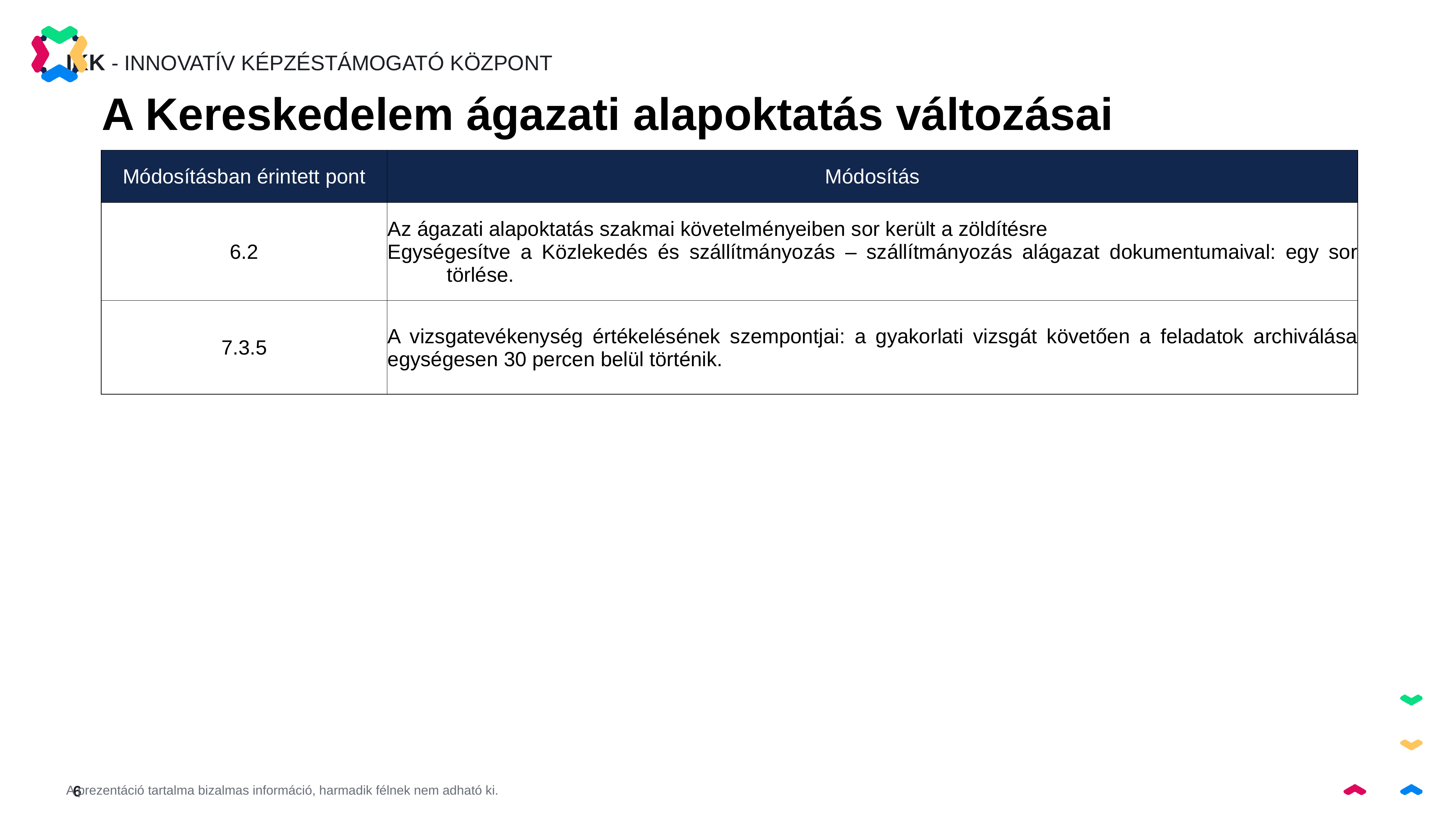

A Kereskedelem ágazati alapoktatás változásai
| Módosításban érintett pont | Módosítás |
| --- | --- |
| 6.2 | Az ágazati alapoktatás szakmai követelményeiben sor került a zöldítésre Egységesítve a Közlekedés és szállítmányozás – szállítmányozás alágazat dokumentumaival: egy sor törlése. |
| 7.3.5 | A vizsgatevékenység értékelésének szempontjai: a gyakorlati vizsgát követően a feladatok archiválása egységesen 30 percen belül történik. |